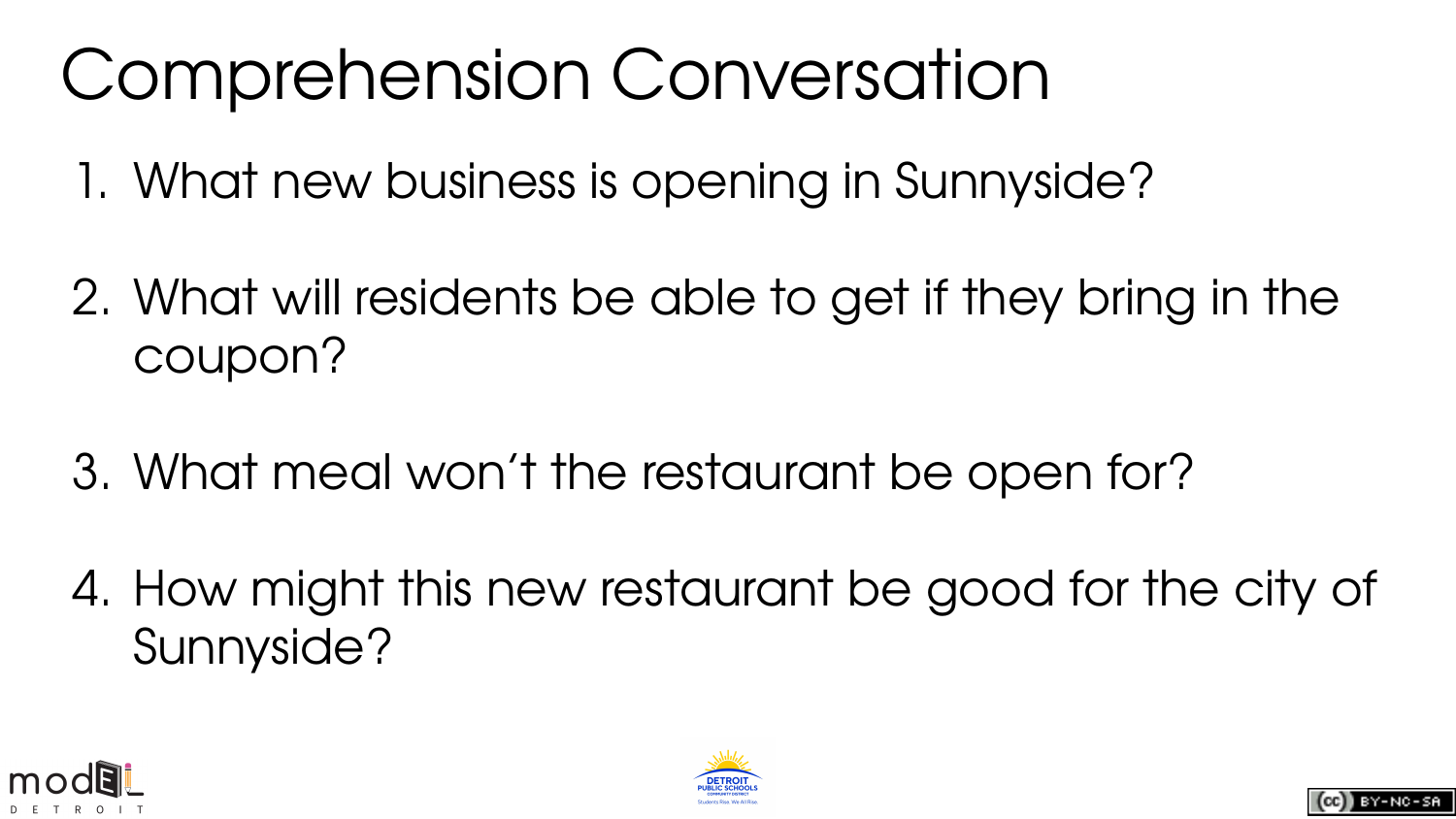

# Comprehension Conversation
What new business is opening in Sunnyside?

What will residents be able to get if they bring in the coupon?

What meal won’t the restaurant be open for?

How might this new restaurant be good for the city of Sunnyside?